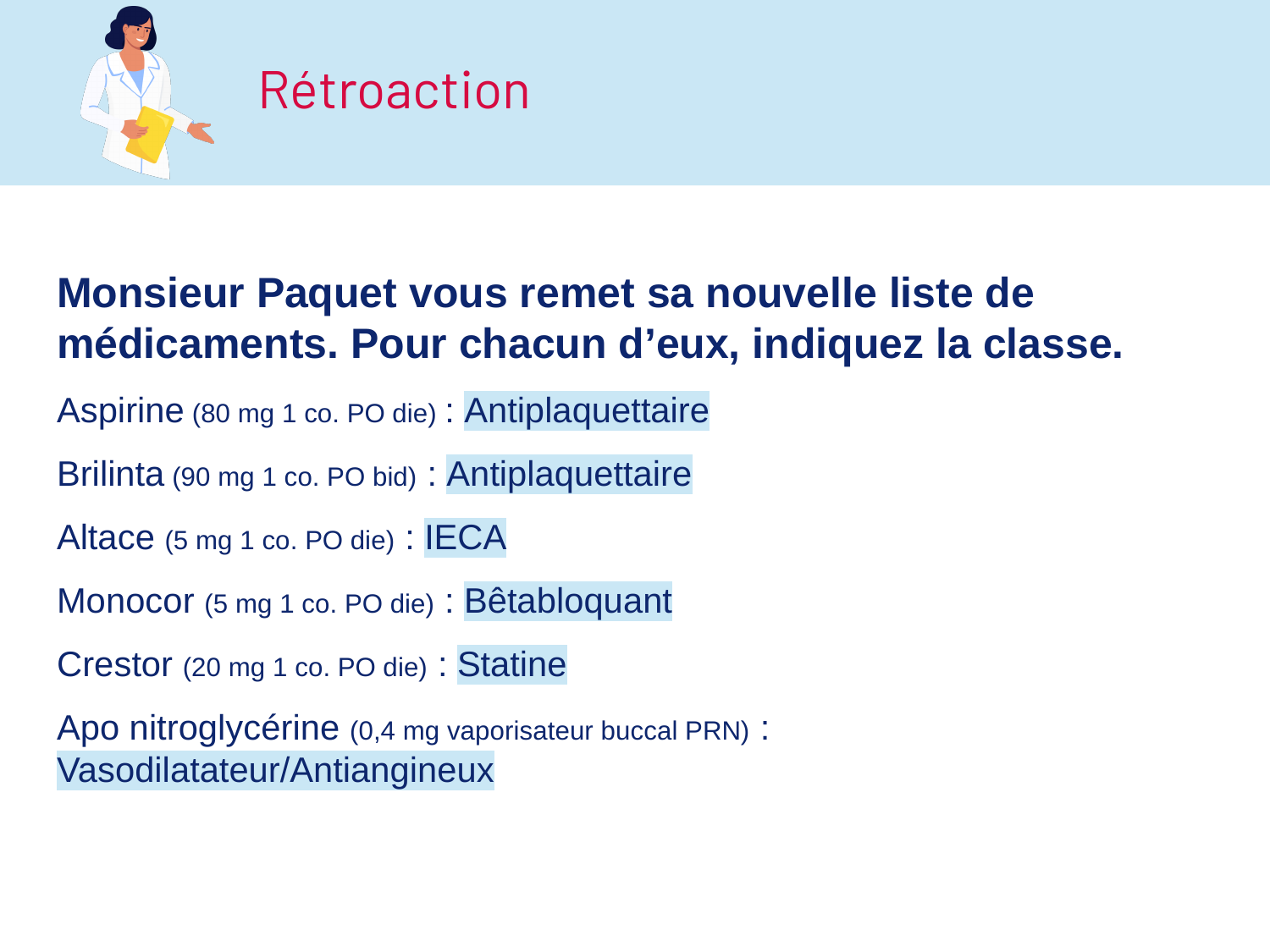

# Rétroaction
Monsieur Paquet vous remet sa nouvelle liste de médicaments. Pour chacun d’eux, indiquez la classe.
Aspirine (80 mg 1 co. PO die) : Antiplaquettaire
Brilinta (90 mg 1 co. PO bid) : Antiplaquettaire
Altace (5 mg 1 co. PO die) : IECA
Monocor (5 mg 1 co. PO die) : Bêtabloquant
Crestor (20 mg 1 co. PO die) : Statine
Apo nitroglycérine (0,4 mg vaporisateur buccal PRN) : Vasodilatateur/Antiangineux